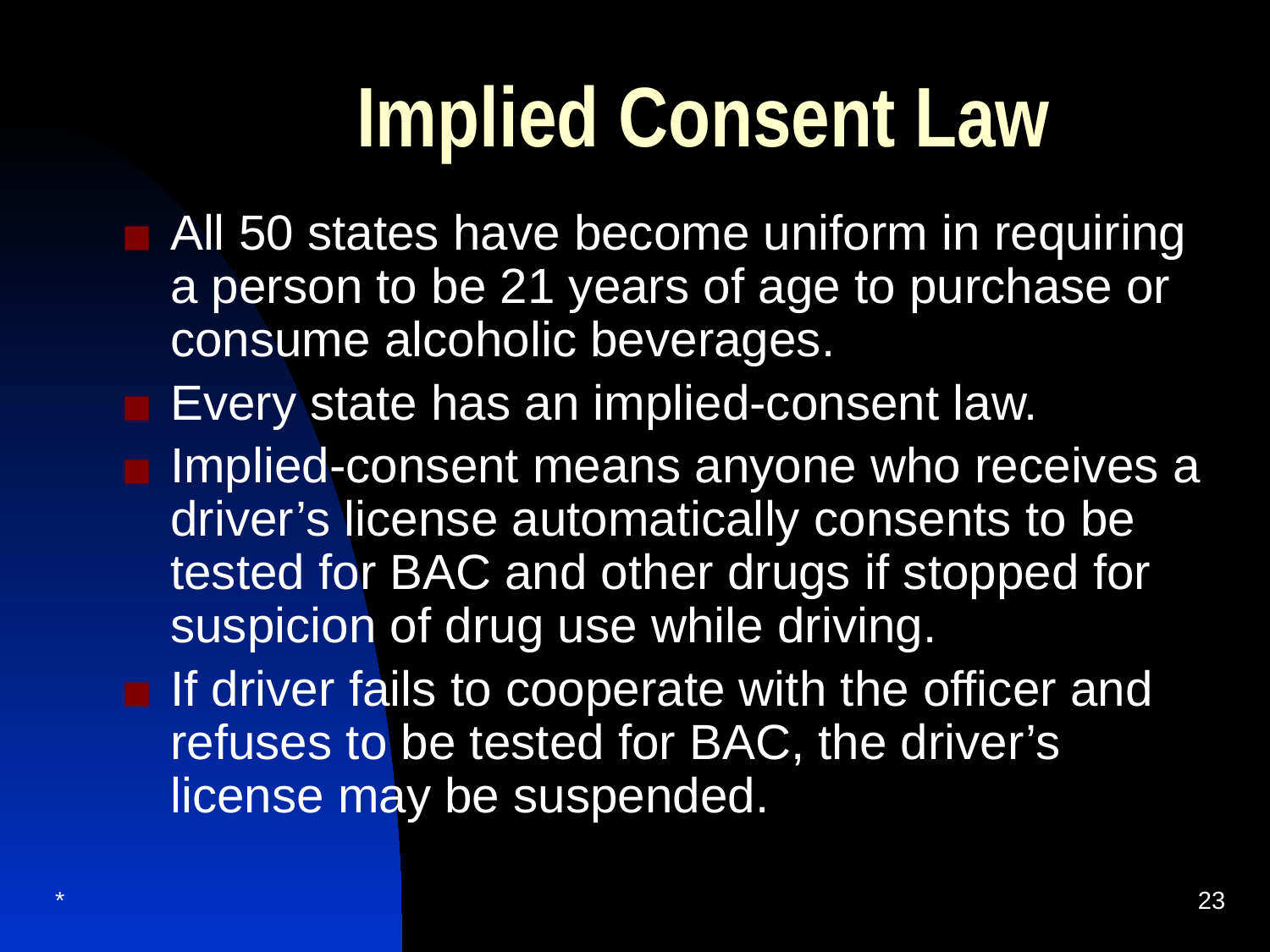

# Implied Consent Law
All 50 states have become uniform in requiring a person to be 21 years of age to purchase or consume alcoholic beverages.
Every state has an implied-consent law.
Implied-consent means anyone who receives a driver’s license automatically consents to be tested for BAC and other drugs if stopped for suspicion of drug use while driving.
If driver fails to cooperate with the officer and refuses to be tested for BAC, the driver’s license may be suspended.
*
23